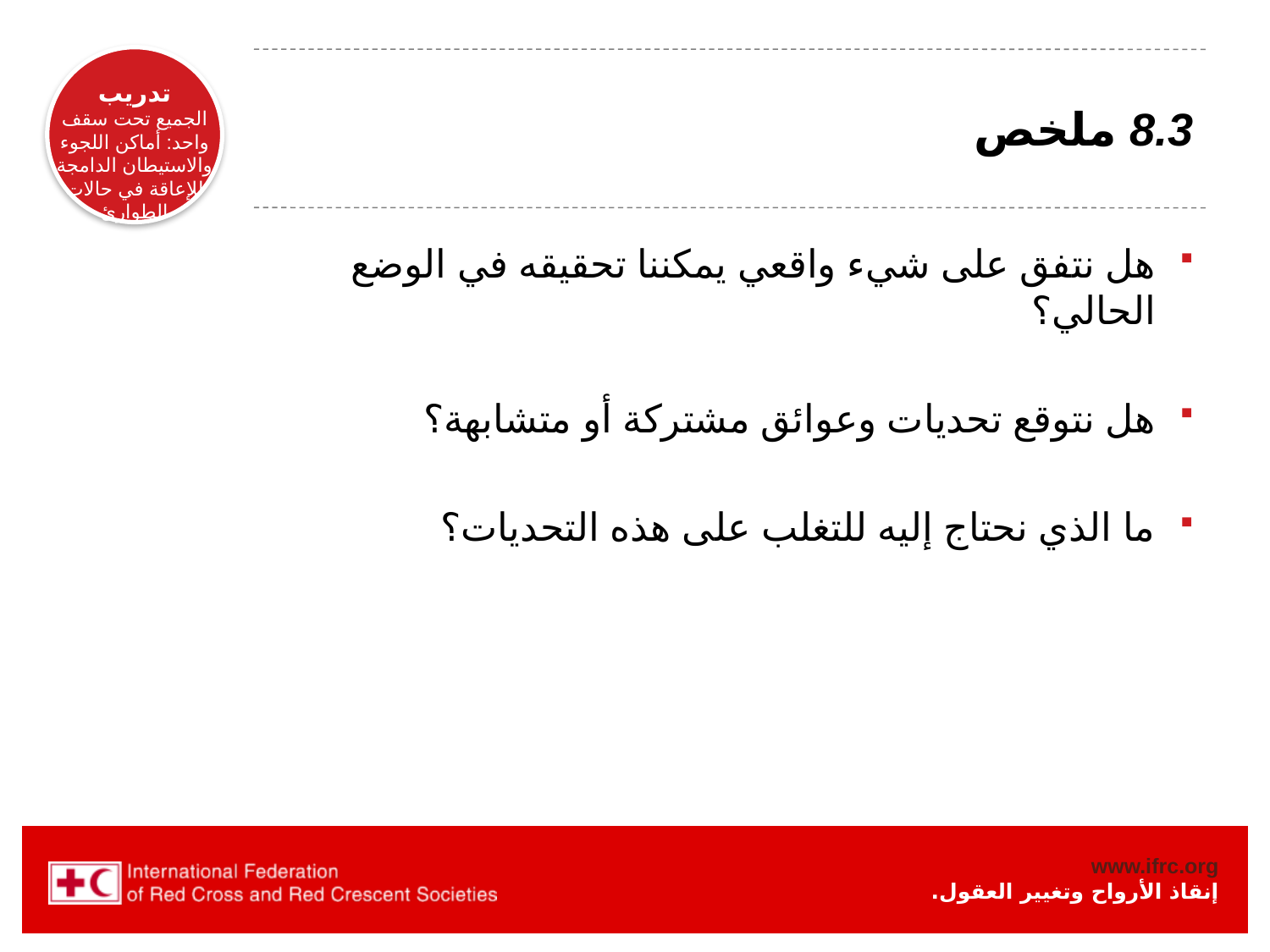

# 8.3 ملخص
هل نتفق على شيء واقعي يمكننا تحقيقه في الوضع الحالي؟

هل نتوقع تحديات وعوائق مشتركة أو متشابهة؟

ما الذي نحتاج إليه للتغلب على هذه التحديات؟